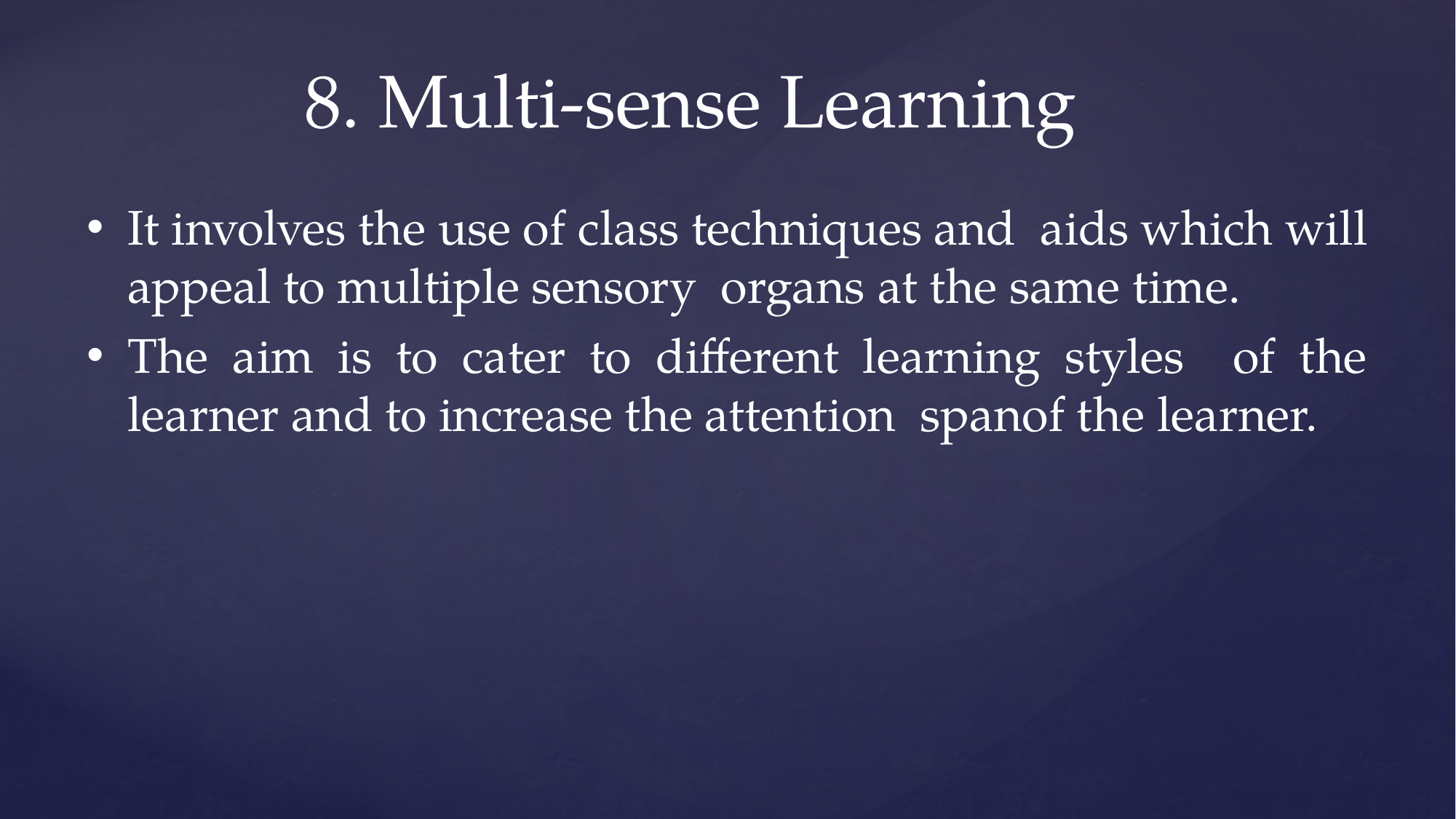

# 8. Multi-sense Learning
It involves the use of class techniques and  aids which will appeal to multiple sensory  organs at the same time.
The aim is to cater to different learning styles  of the learner and to increase the attention  spanof the learner.